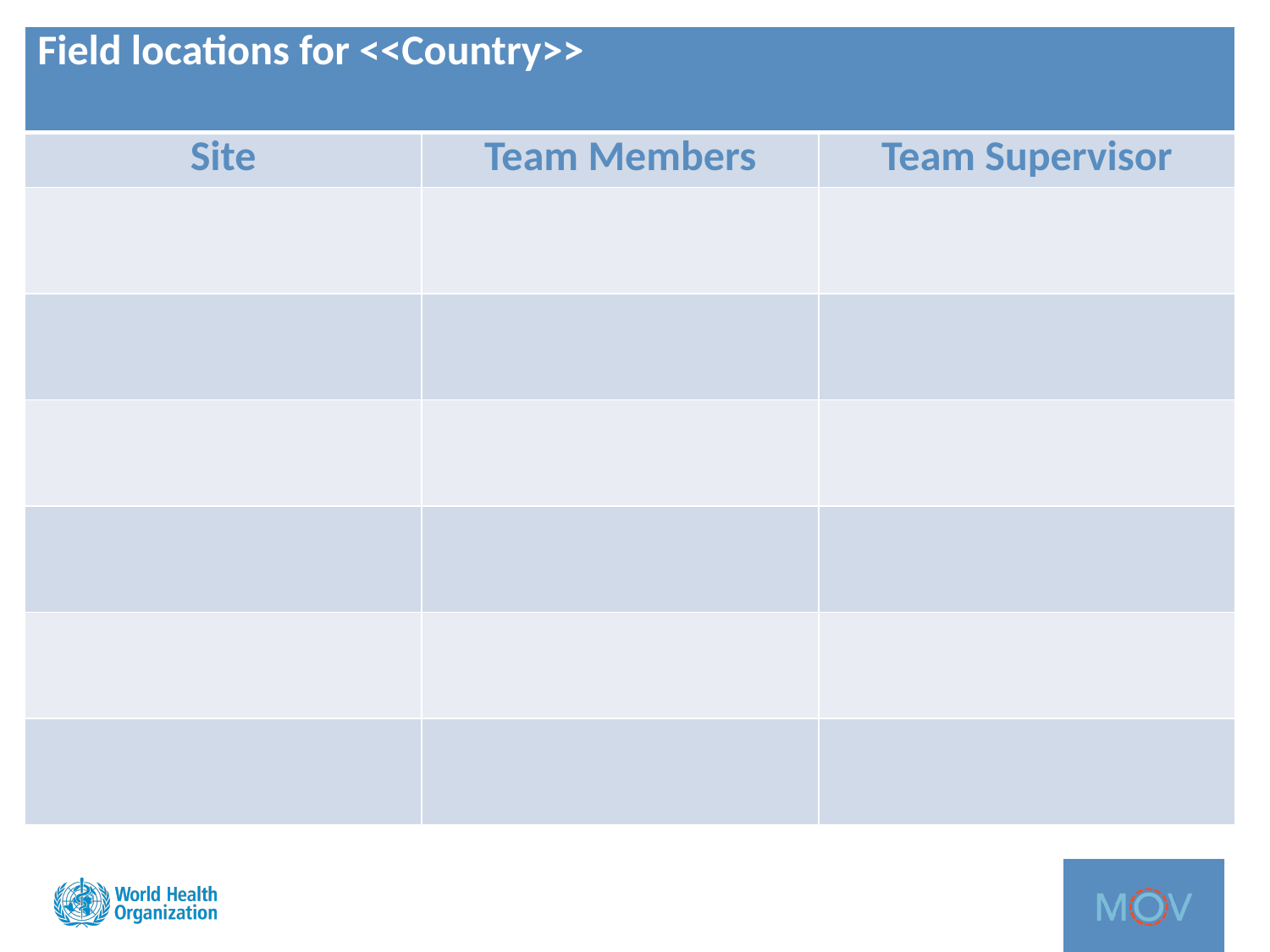

| Field locations for <<Country>> |  |  |
| --- | --- | --- |
| Site | Team Members | Team Supervisor |
|  |  |  |
|  |  |  |
|  |  |  |
|  |  |  |
|  |  |  |
|  |  |  |